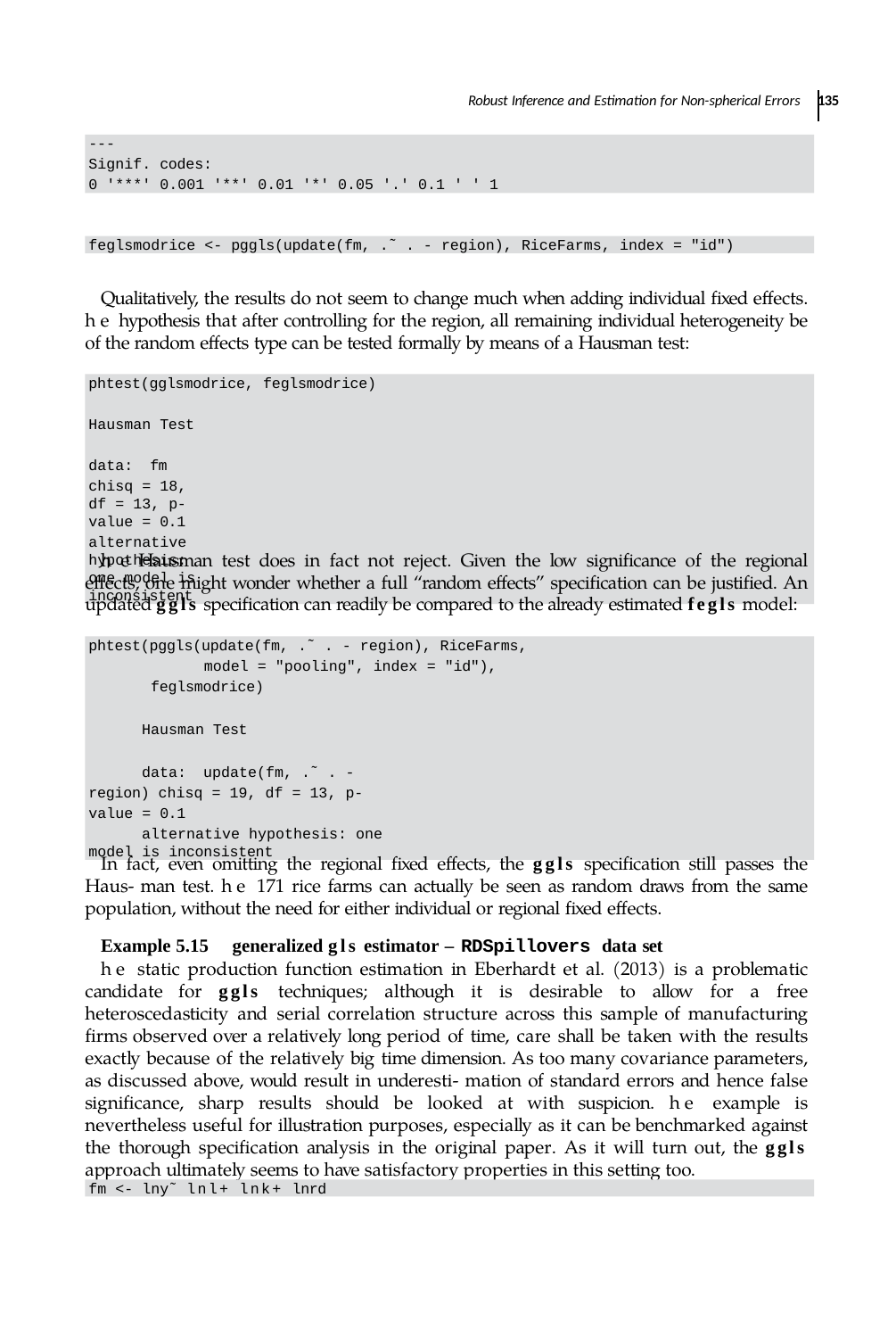

Robust Inference and Estimation for Non-spherical Errors  135

---
Signif. codes:
0 '***' 0.001 '**' 0.01 '*' 0.05 '.' 0.1 ' ' 1
feglsmodrice <- pggls(update(fm, . ̃ . - region), RiceFarms, index = "id")
Qualitatively, the results do not seem to change much when adding individual ﬁxed effects. he hypothesis that after controlling for the region, all remaining individual heterogeneity be of the random effects type can be tested formally by means of a Hausman test:
phtest(gglsmodrice, feglsmodrice)
Hausman Test data: fm
chisq = 18, df = 13, p-value = 0.1
alternative hypothesis: one model is inconsistent
he Hausman test does in fact not reject. Given the low signiﬁcance of the regional effects, one might wonder whether a full “random effects” speciﬁcation can be justiﬁed. An updated ggls speciﬁcation can readily be compared to the already estimated fegls model:
phtest(pggls(update(fm, . ̃ . - region), RiceFarms,
model = "pooling", index = "id"), feglsmodrice)

Hausman Test

data: update(fm, . ̃ . - region) chisq = 19, df = 13, p-value = 0.1
alternative hypothesis: one model is inconsistent
In fact, even omitting the regional ﬁxed effects, the ggls speciﬁcation still passes the Haus- man test. he 171 rice farms can actually be seen as random draws from the same population, without the need for either individual or regional ﬁxed effects.

Example 5.15  generalized gls estimator – RDSpillovers data set
he static production function estimation in Eberhardt et al. (2013) is a problematic candidate for ggls techniques; although it is desirable to allow for a free heteroscedasticity and serial correlation structure across this sample of manufacturing ﬁrms observed over a relatively long period of time, care shall be taken with the results exactly because of the relatively big time dimension. As too many covariance parameters, as discussed above, would result in underesti- mation of standard errors and hence false signiﬁcance, sharp results should be looked at with suspicion. he example is nevertheless useful for illustration purposes, especially as it can be benchmarked against the thorough speciﬁcation analysis in the original paper. As it will turn out, the ggls approach ultimately seems to have satisfactory properties in this setting too.
fm <- lny ̃ lnl+ lnk+ lnrd